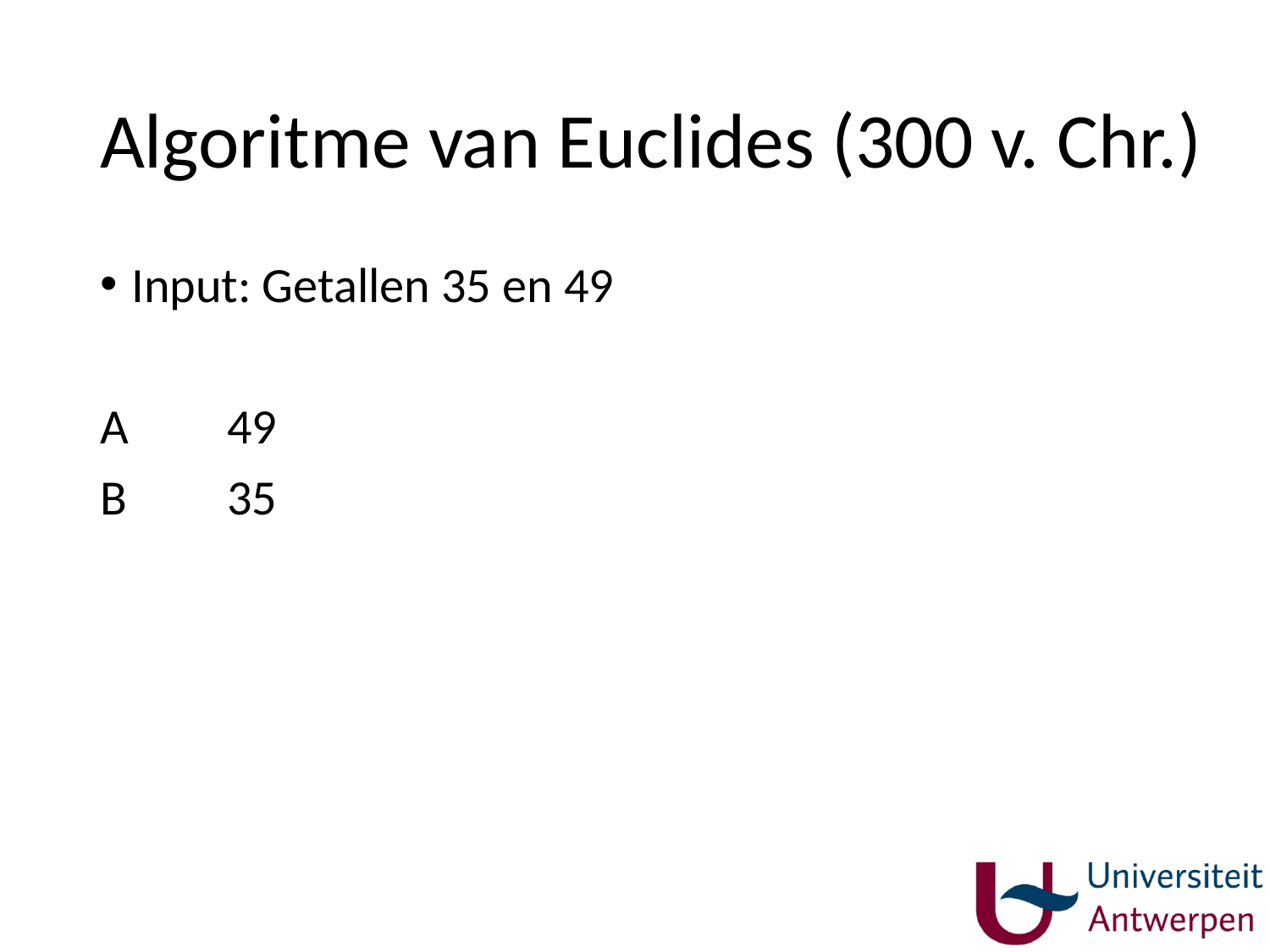

# Algoritme van Euclides (300 v. Chr.)
Input: Getallen 35 en 49

A	49
B	35